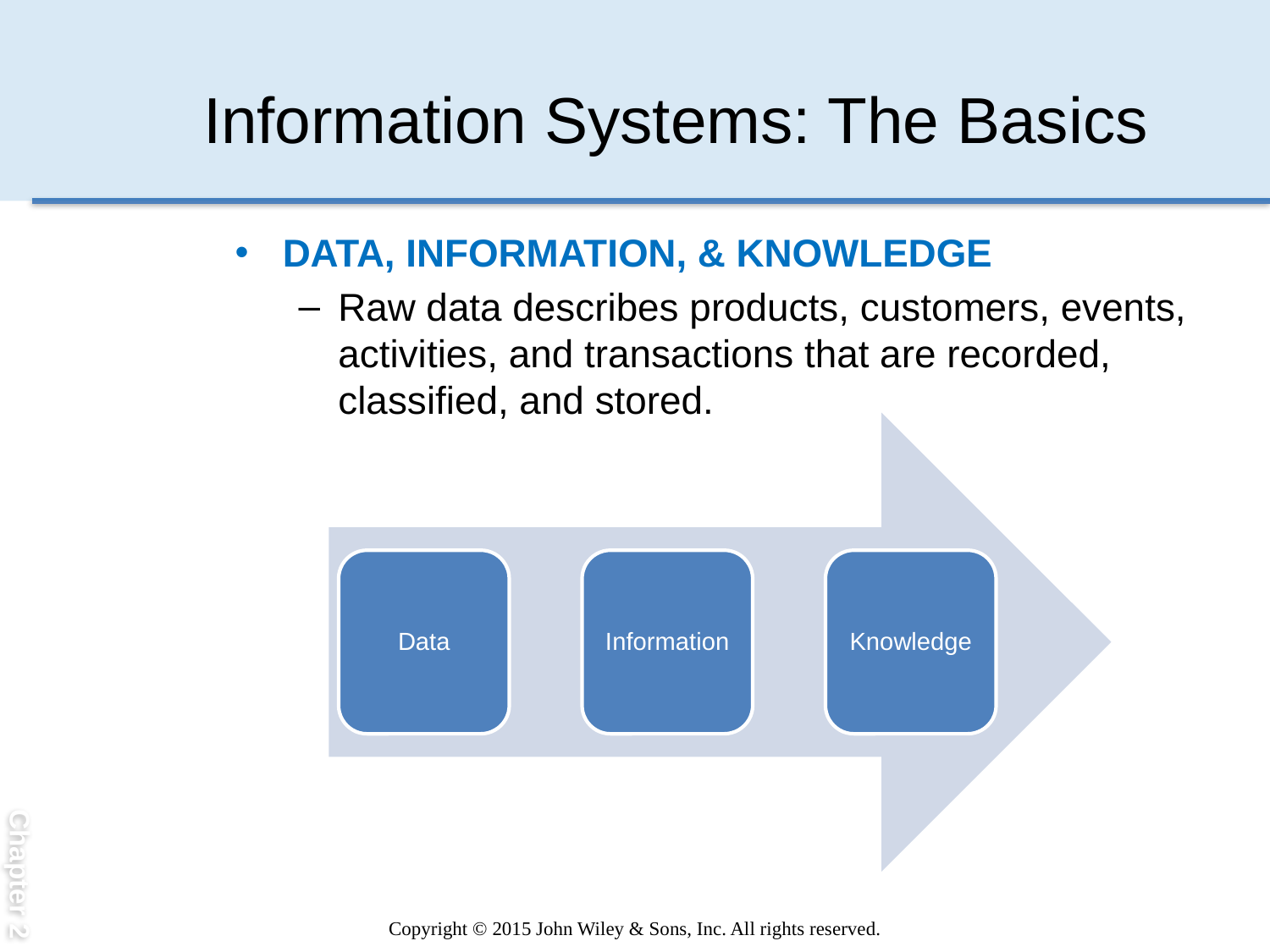

Chapter 2
# Information Systems: The Basics
DATA, INFORMATION, & KNOWLEDGE
Raw data describes products, customers, events, activities, and transactions that are recorded, classified, and stored.

Information

Data

Knowledge